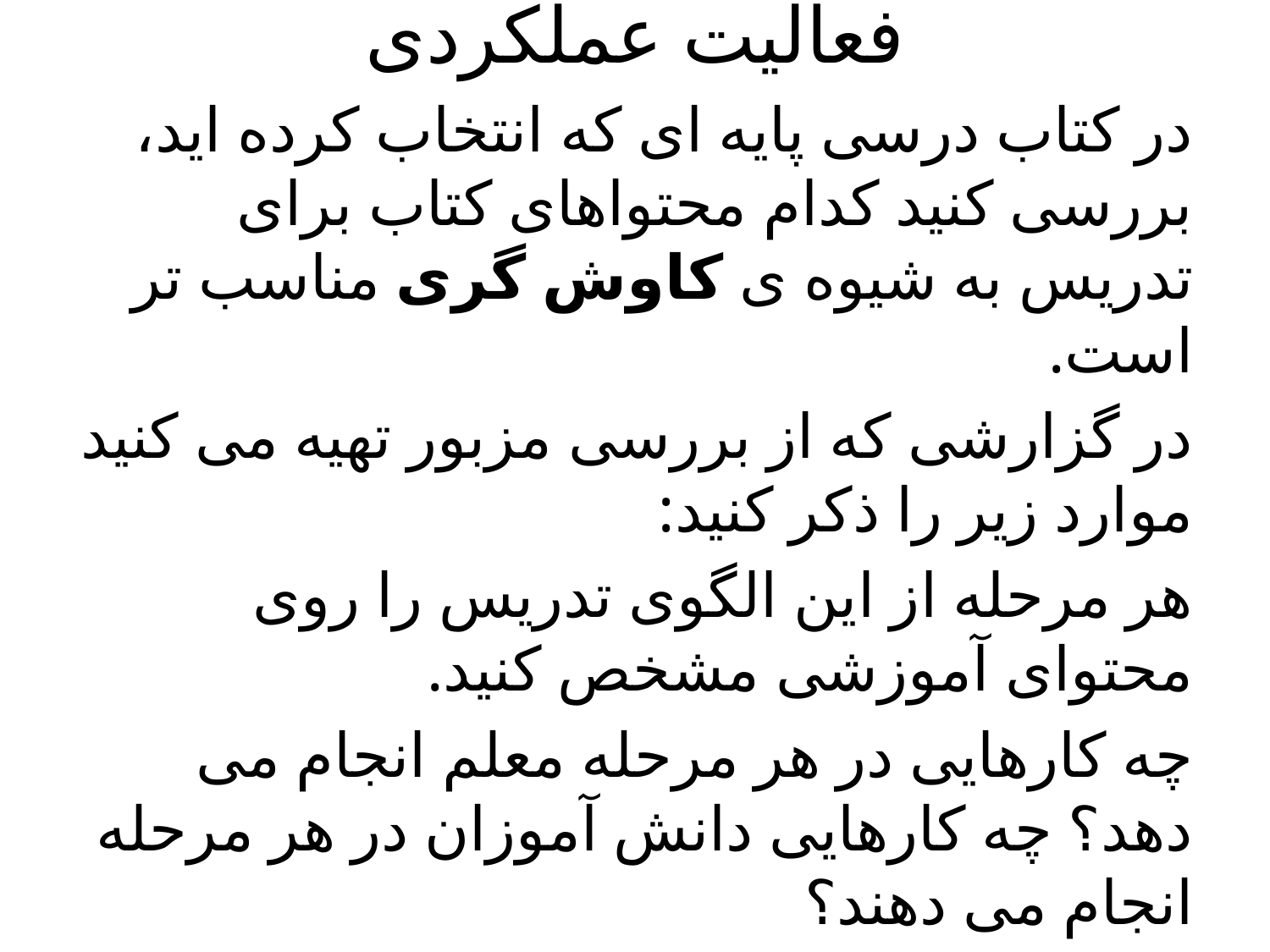

# فعالیت عملکردی
در کتاب درسی پایه ای که انتخاب کرده اید، بررسی کنید کدام محتواهای کتاب برای تدریس به شیوه ی کاوش گری مناسب تر است.
در گزارشی که از بررسی مزبور تهیه می کنید موارد زیر را ذکر کنید:
هر مرحله از این الگوی تدریس را روی محتوای آموزشی مشخص کنید.
چه کارهایی در هر مرحله معلم انجام می دهد؟ چه کارهایی دانش آموزان در هر مرحله انجام می دهند؟